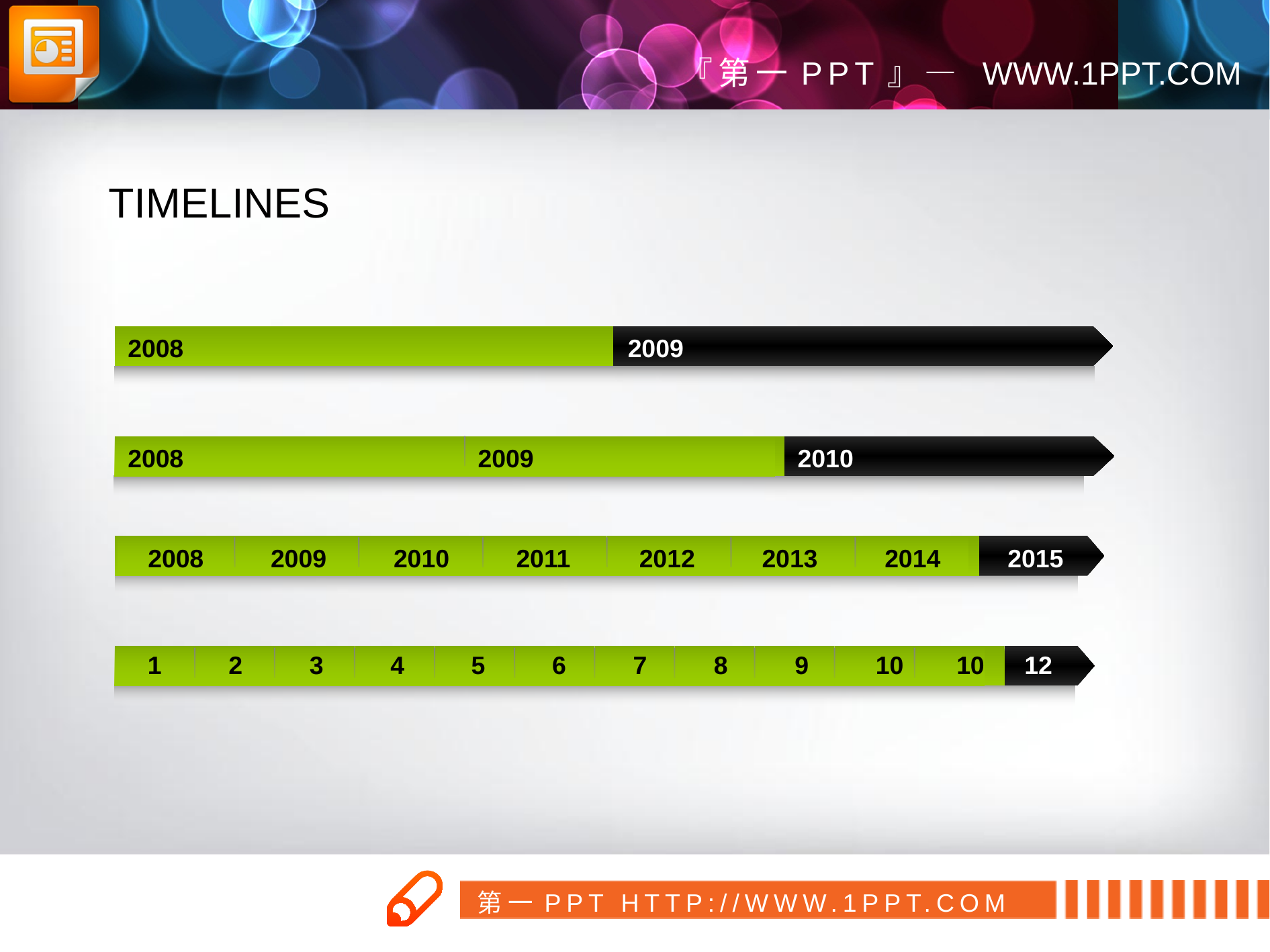

TIMELINES
2008
2009

2008
2009
2010

2008
2009
2010
2011
2012
2013
2014
2015

1
2
3
4
5
6
7
8
9
10
10
12